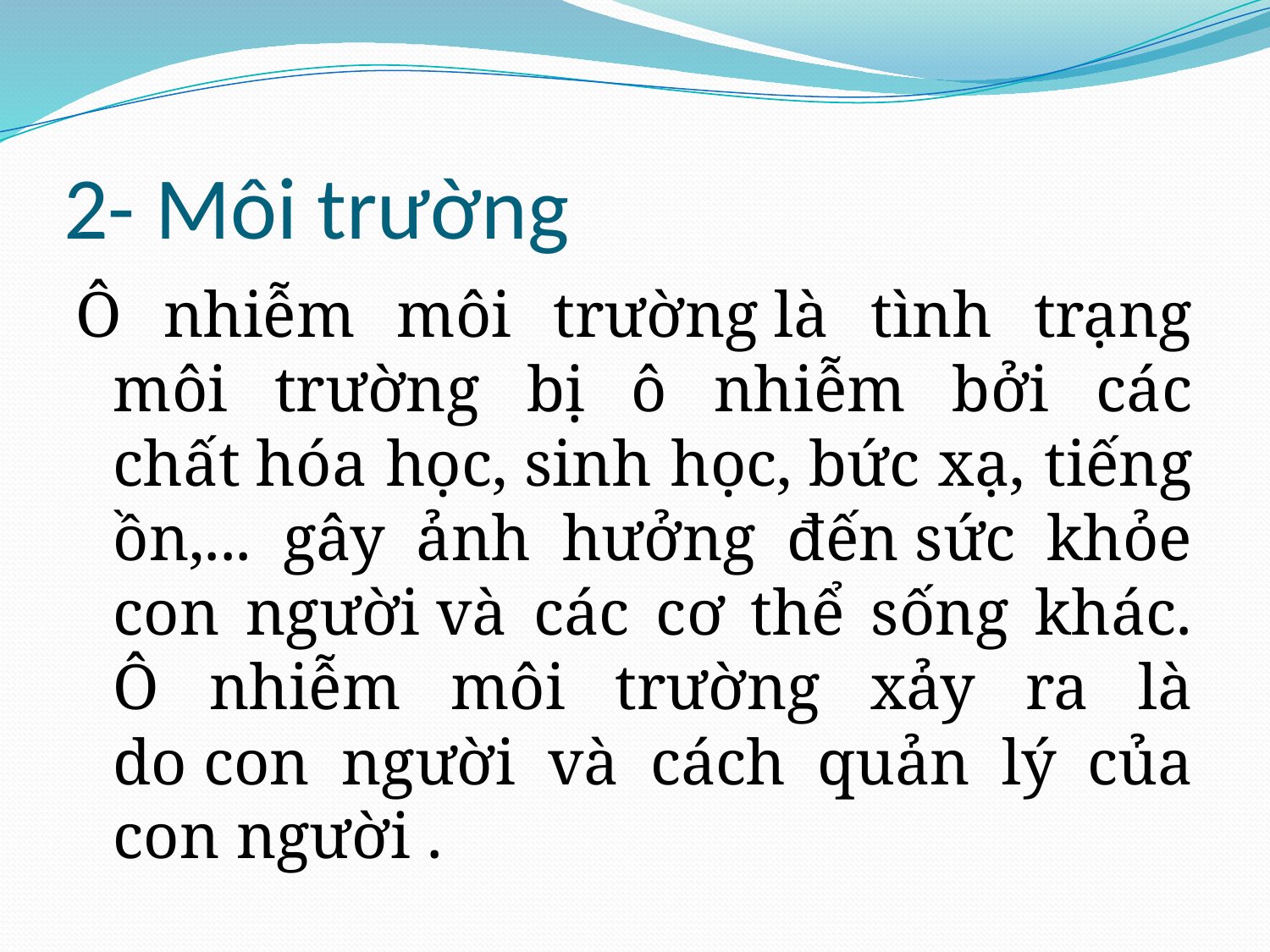

# 2- Môi trường
Ô nhiễm môi trường là tình trạng môi trường bị ô nhiễm bởi các chất hóa học, sinh học, bức xạ, tiếng ồn,... gây ảnh hưởng đến sức khỏe con người và các cơ thể sống khác. Ô nhiễm môi trường xảy ra là do con người và cách quản lý của con người .